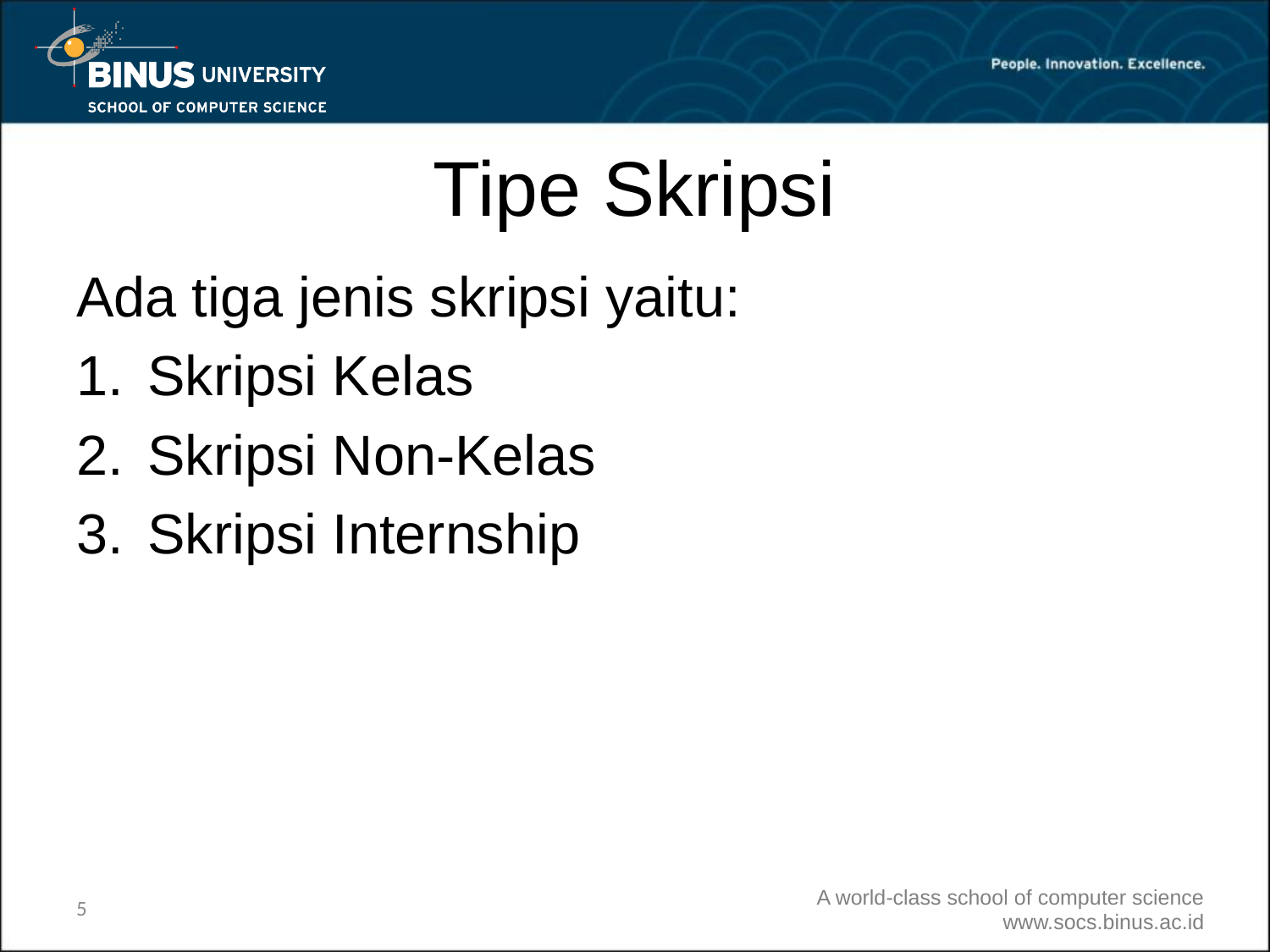

# Tipe Skripsi
Ada tiga jenis skripsi yaitu:
Skripsi Kelas
Skripsi Non-Kelas
Skripsi Internship

5